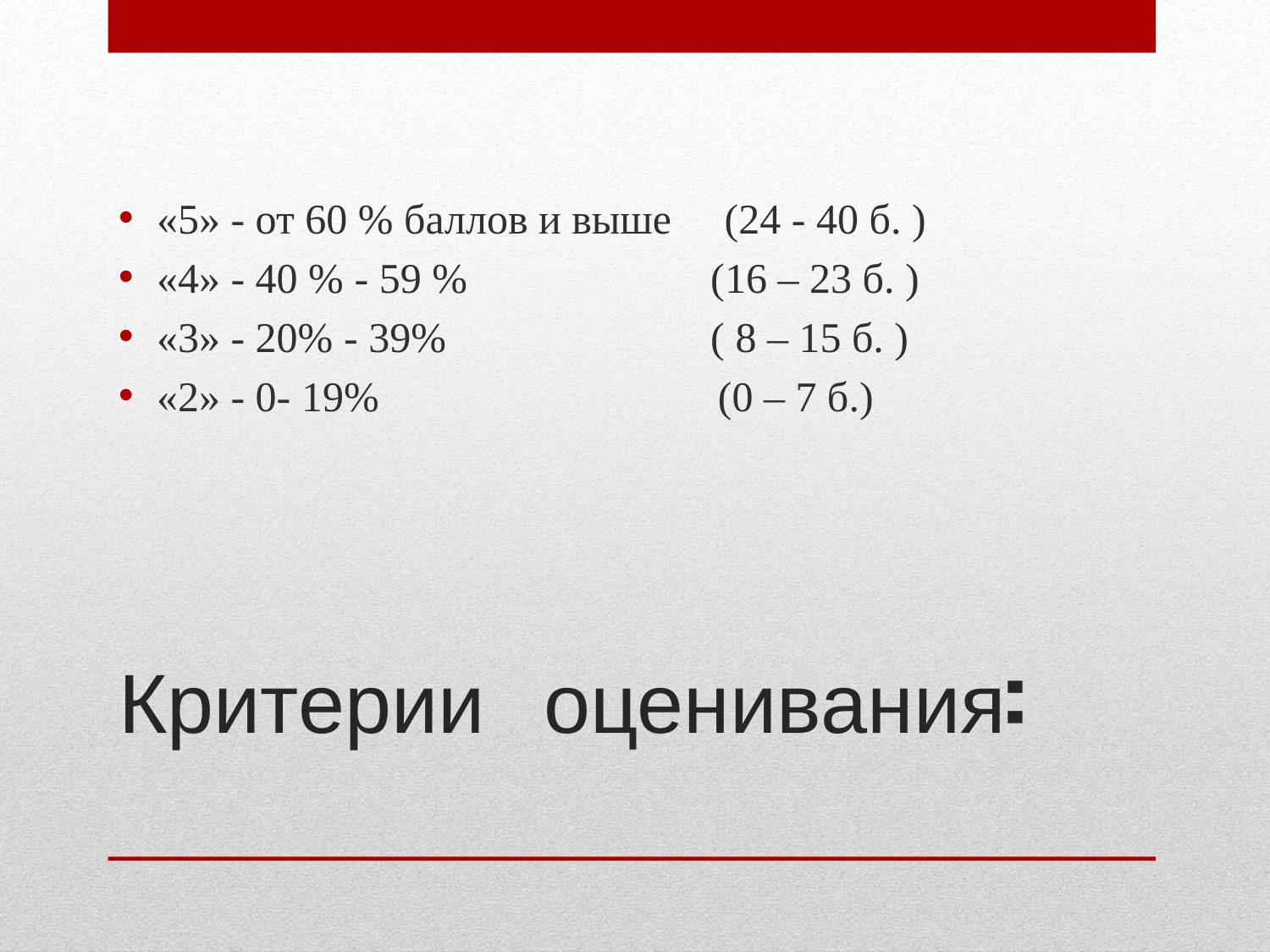

«5» - от 60 % баллов и выше     (24 - 40 б. )
«4» - 40 % - 59 %                       (16 – 23 б. )
«3» - 20% - 39%                         ( 8 – 15 б. )
«2» - 0- 19%                                (0 – 7 б.)

# Критерии   оценивания: